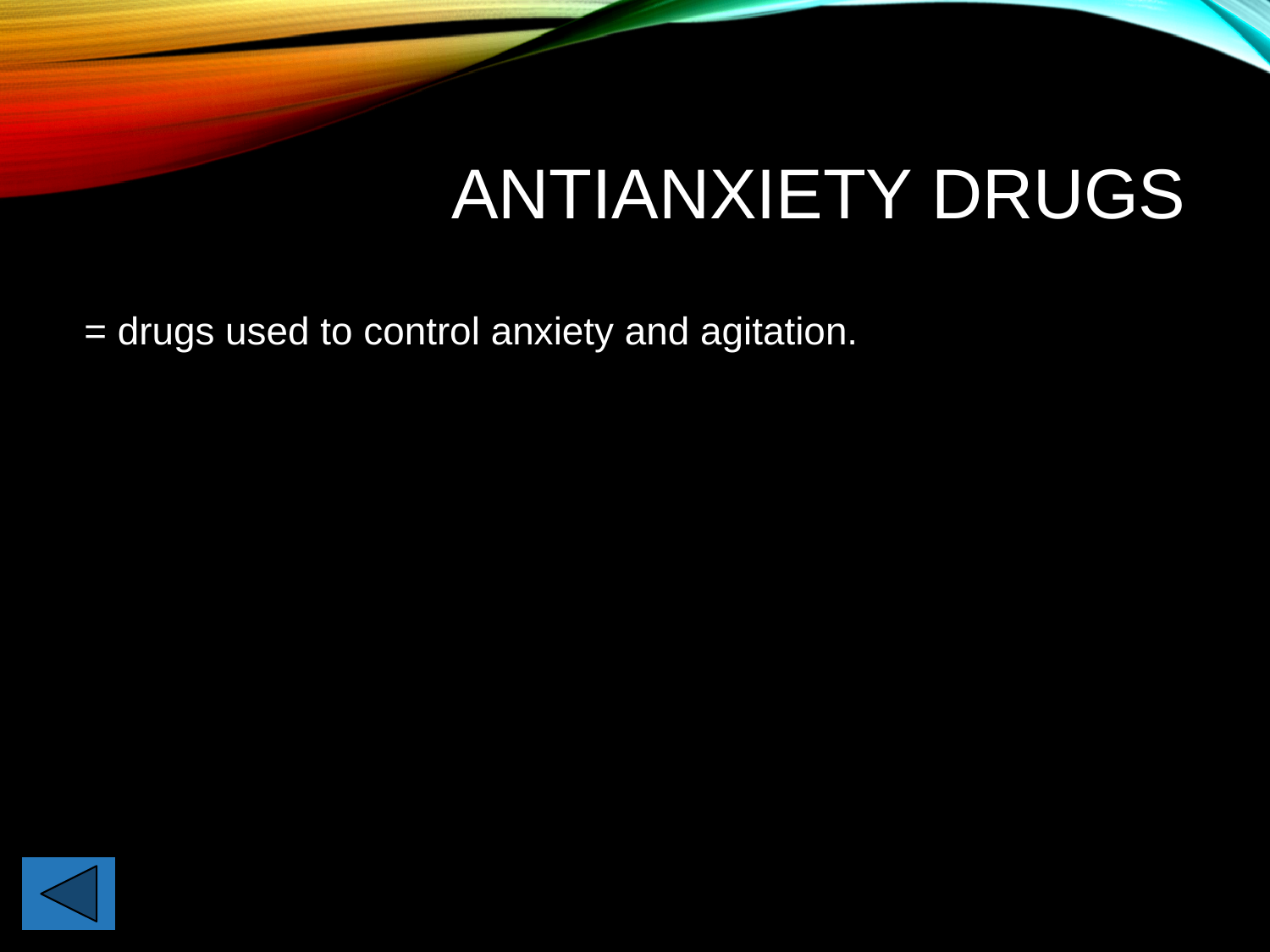

# Antianxiety Drugs
= drugs used to control anxiety and agitation.